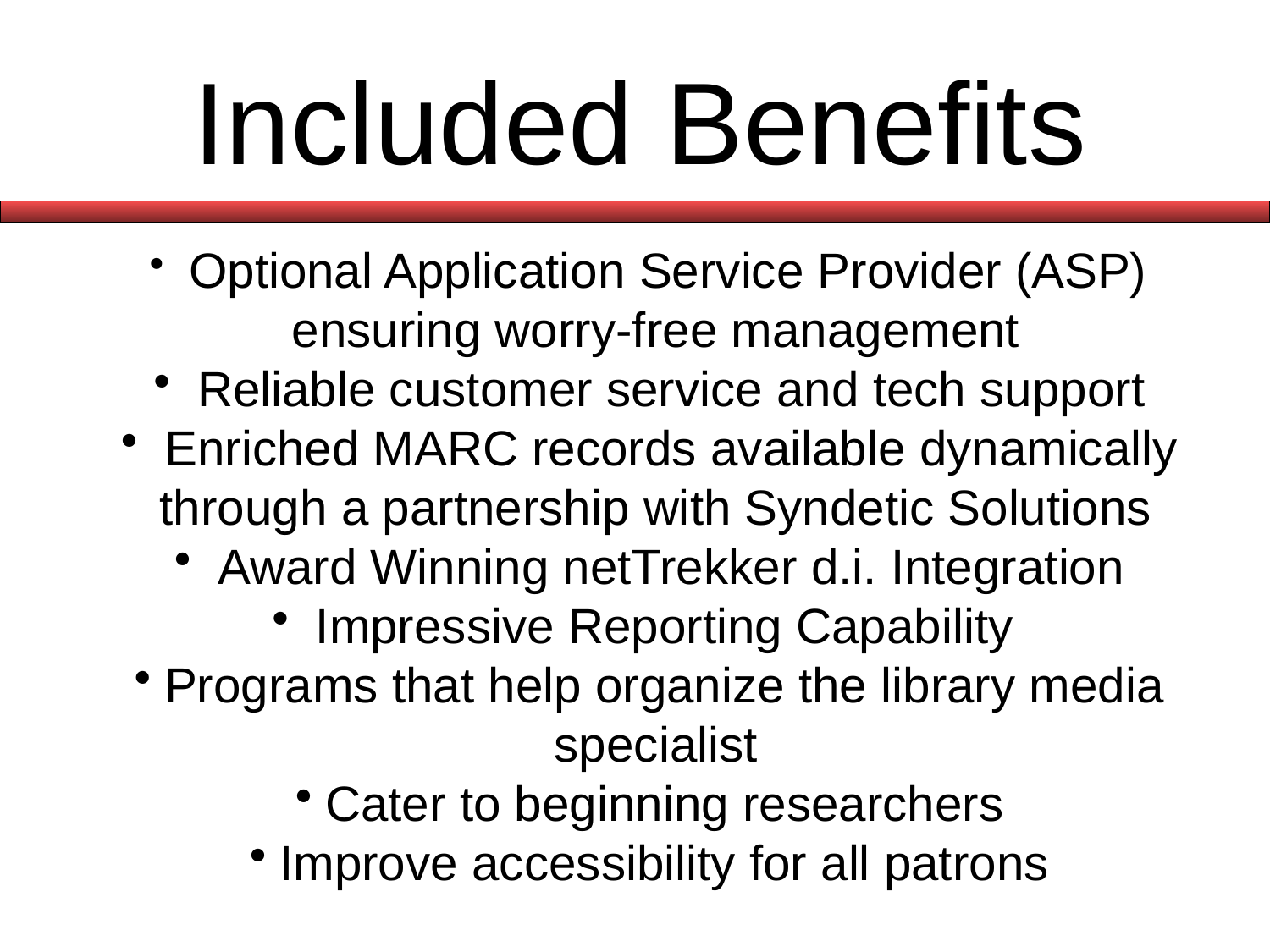

Included Benefits

 Optional Application Service Provider (ASP) ensuring worry-free management
 Reliable customer service and tech support
 Enriched MARC records available dynamically through a partnership with Syndetic Solutions
 Award Winning netTrekker d.i. Integration
 Impressive Reporting Capability
Programs that help organize the library media specialist
Cater to beginning researchers
Improve accessibility for all patrons